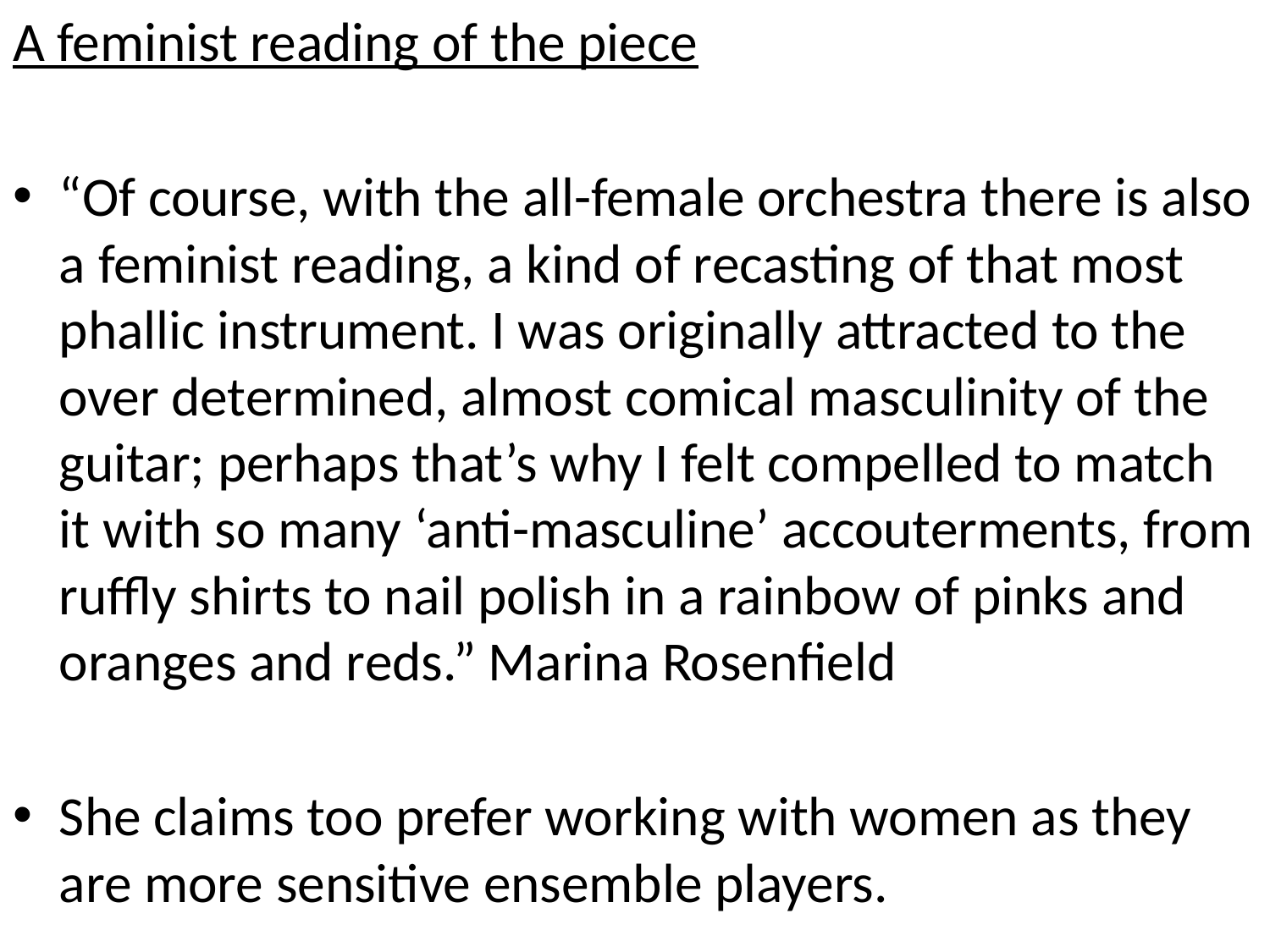

A feminist reading of the piece

“Of course, with the all-female orchestra there is also a feminist reading, a kind of recasting of that most phallic instrument. I was originally attracted to the over determined, almost comical masculinity of the guitar; perhaps that’s why I felt compelled to match it with so many ‘anti-masculine’ accouterments, from ruffly shirts to nail polish in a rainbow of pinks and oranges and reds.” Marina Rosenfield

She claims too prefer working with women as they are more sensitive ensemble players.